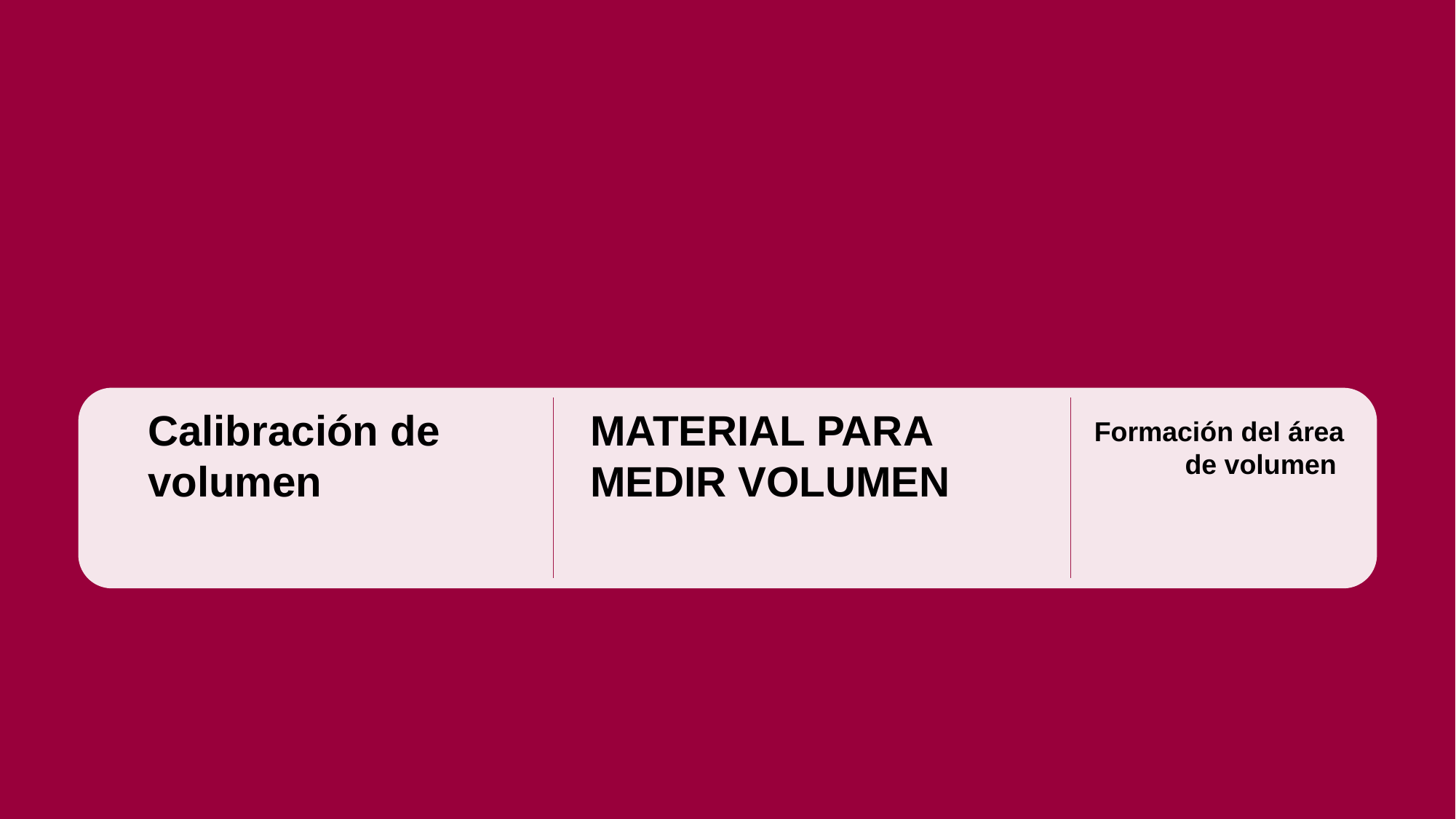

Calibración de volumen
MATERIAL PARA MEDIR VOLUMEN
Formación del área de volumen